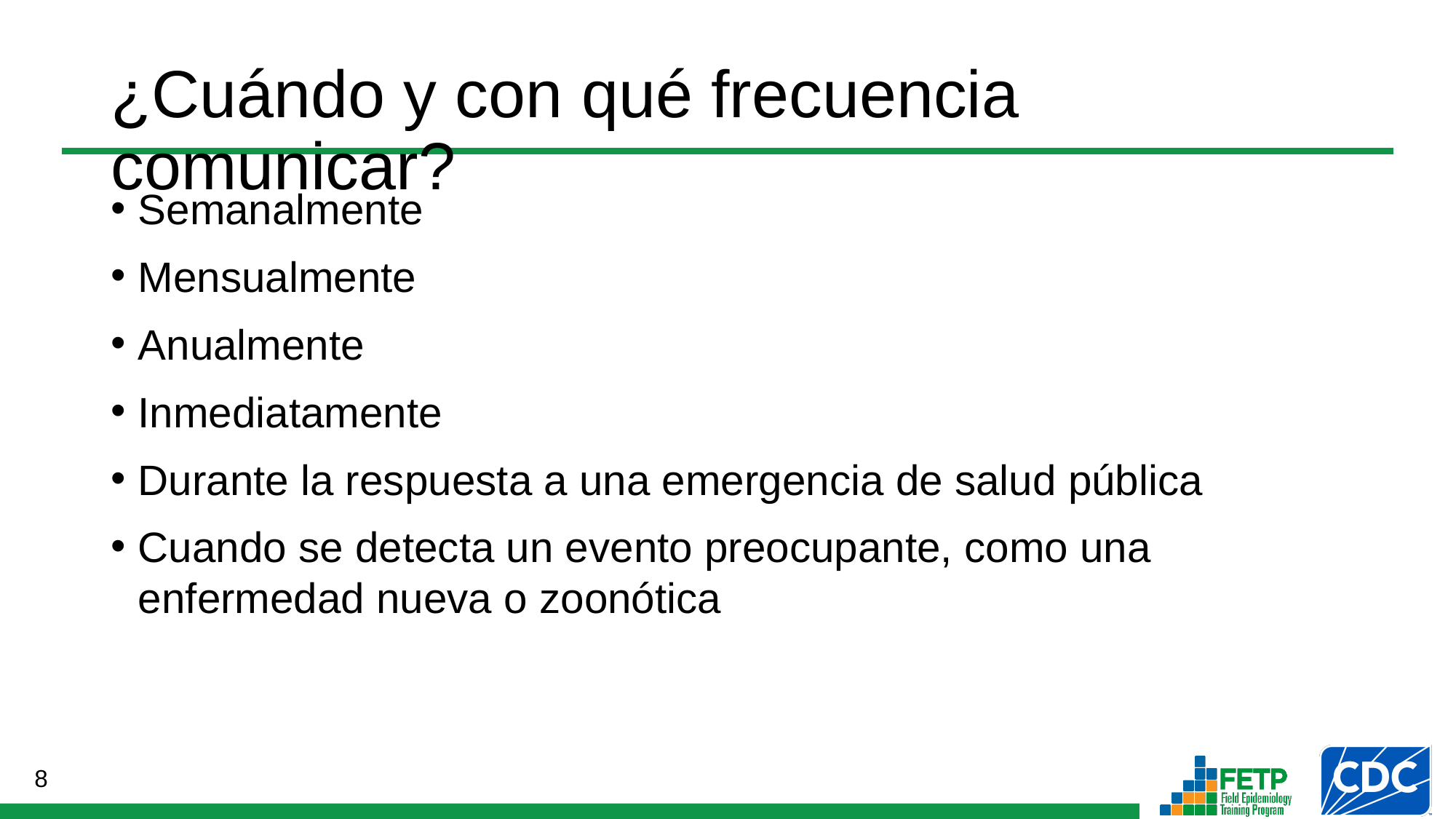

# ¿Cuándo y con qué frecuencia comunicar?
Semanalmente
Mensualmente
Anualmente
Inmediatamente
Durante la respuesta a una emergencia de salud pública
Cuando se detecta un evento preocupante, como una enfermedad nueva o zoonótica